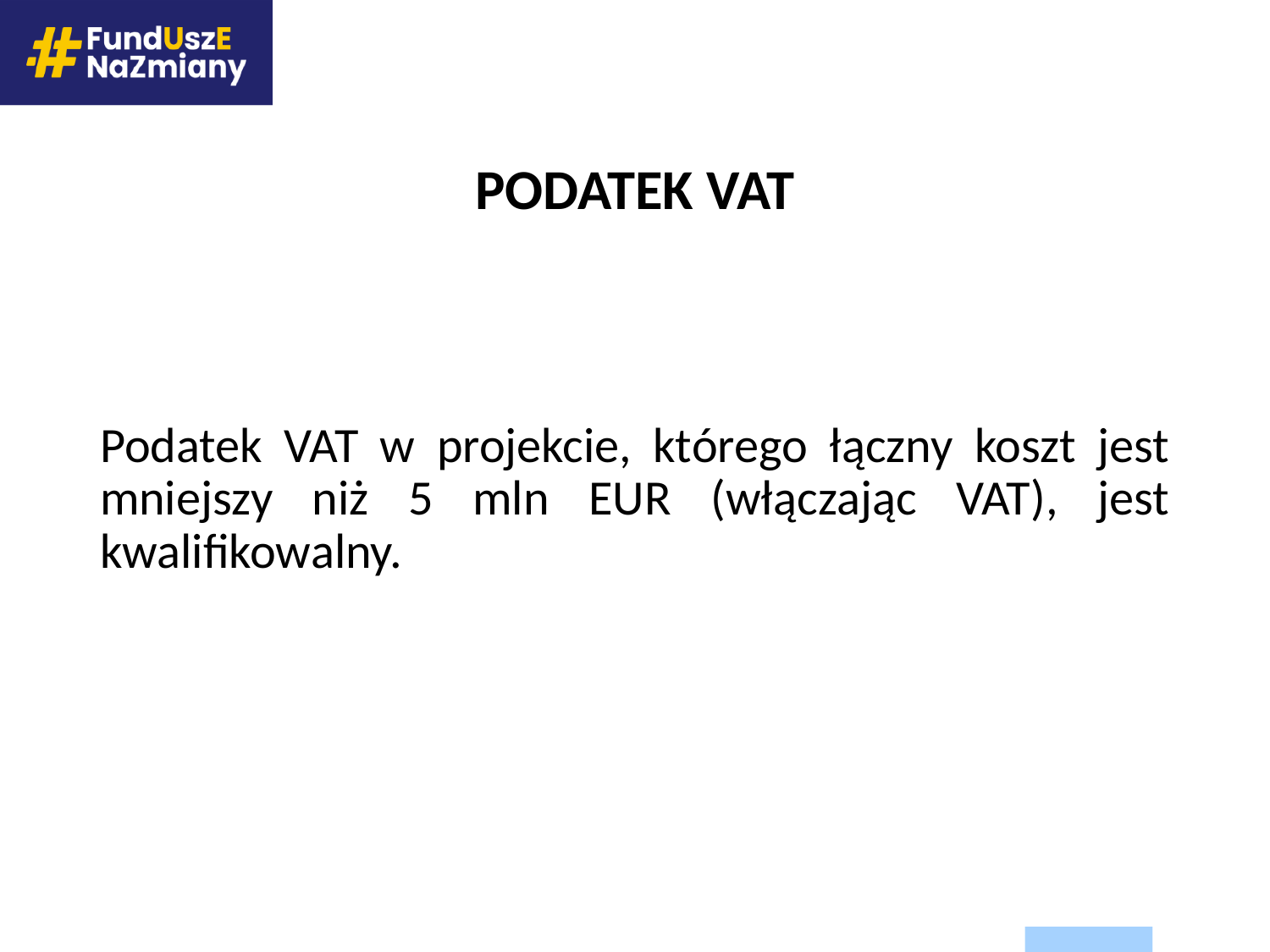

# PODATEK VAT
Podatek VAT w projekcie, którego łączny koszt jest mniejszy niż 5 mln EUR (włączając VAT), jest kwalifikowalny.